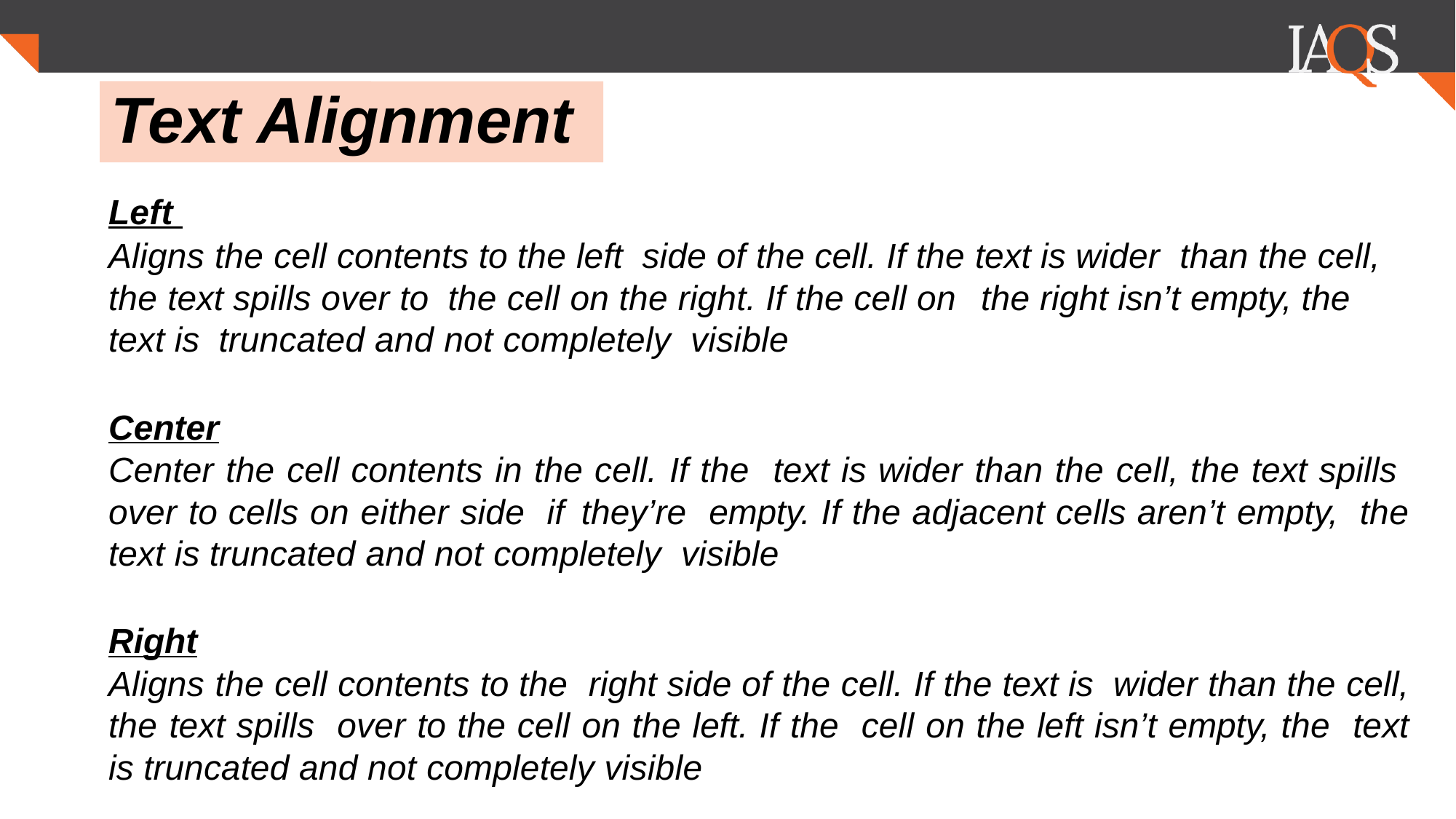

.
# Text Alignment

Left
Aligns the cell contents to the left  side of the cell. If the text is wider  than the cell, the text spills over to  the cell on the right. If the cell on  the right isn’t empty, the text is  truncated and not completely  visible

Center
Center the cell contents in the cell. If the  text is wider than the cell, the text spills  over to cells on either side  if they’re  empty. If the adjacent cells aren’t empty,  the text is truncated and not completely  visible

Right
Aligns the cell contents to the  right side of the cell. If the text is  wider than the cell, the text spills  over to the cell on the left. If the  cell on the left isn’t empty, the  text is truncated and not completely visible